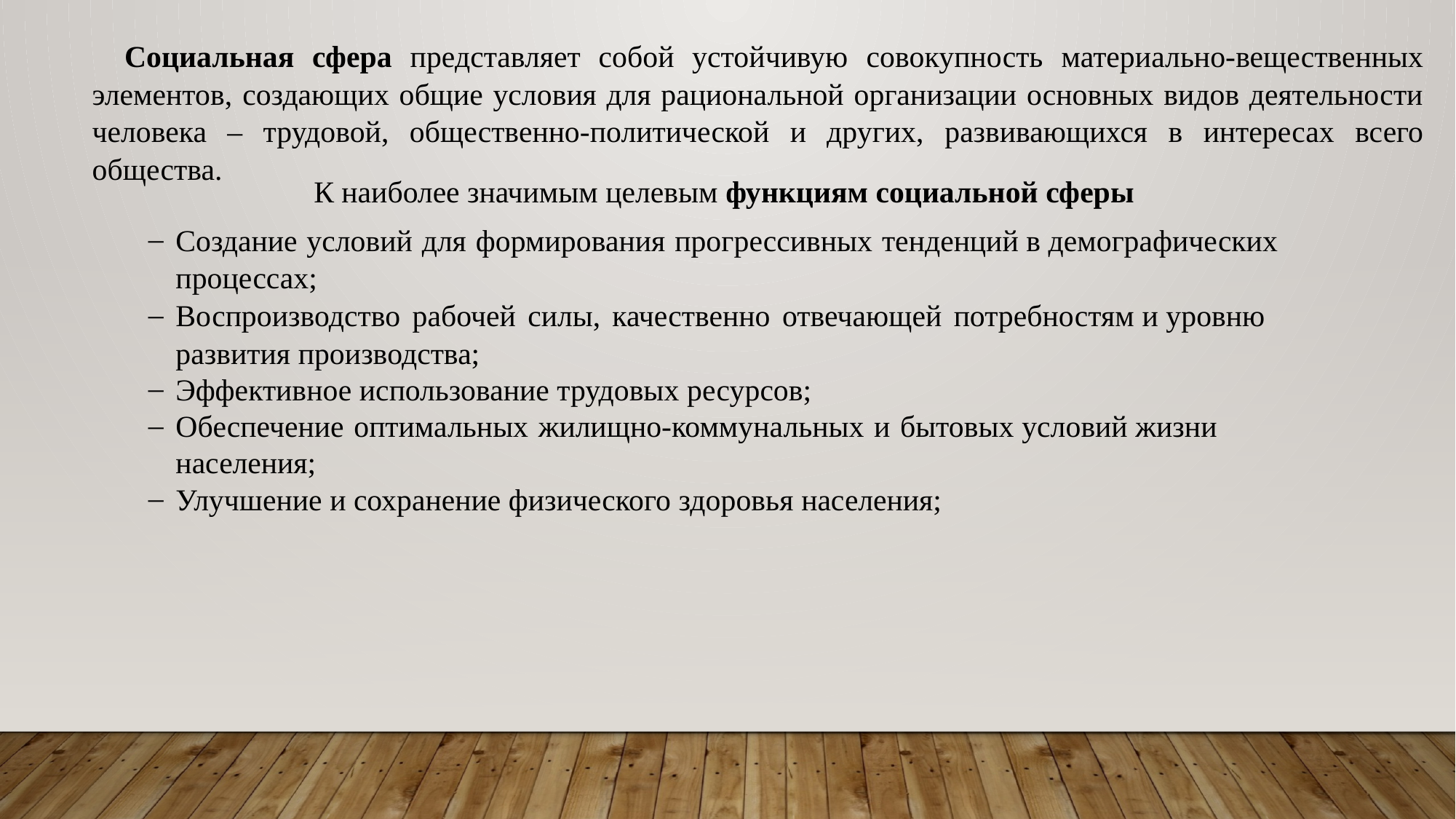

Социальная сфера представляет собой устойчивую совокупность материально-вещественных элементов, создающих общие условия для рациональной организации основных видов деятельности человека – трудовой, общественно-политической и других, развивающихся в интересах всего общества.
К наиболее значимым целевым функциям социальной сферы
Создание условий для формирования прогрессивных тенденций в демографических процессах;
Воспроизводство рабочей силы, качественно отвечающей потребностям и уровню развития производства;
Эффективное использование трудовых ресурсов;
Обеспечение оптимальных жилищно-коммунальных и бытовых условий жизни населения;
Улучшение и сохранение физического здоровья населения;